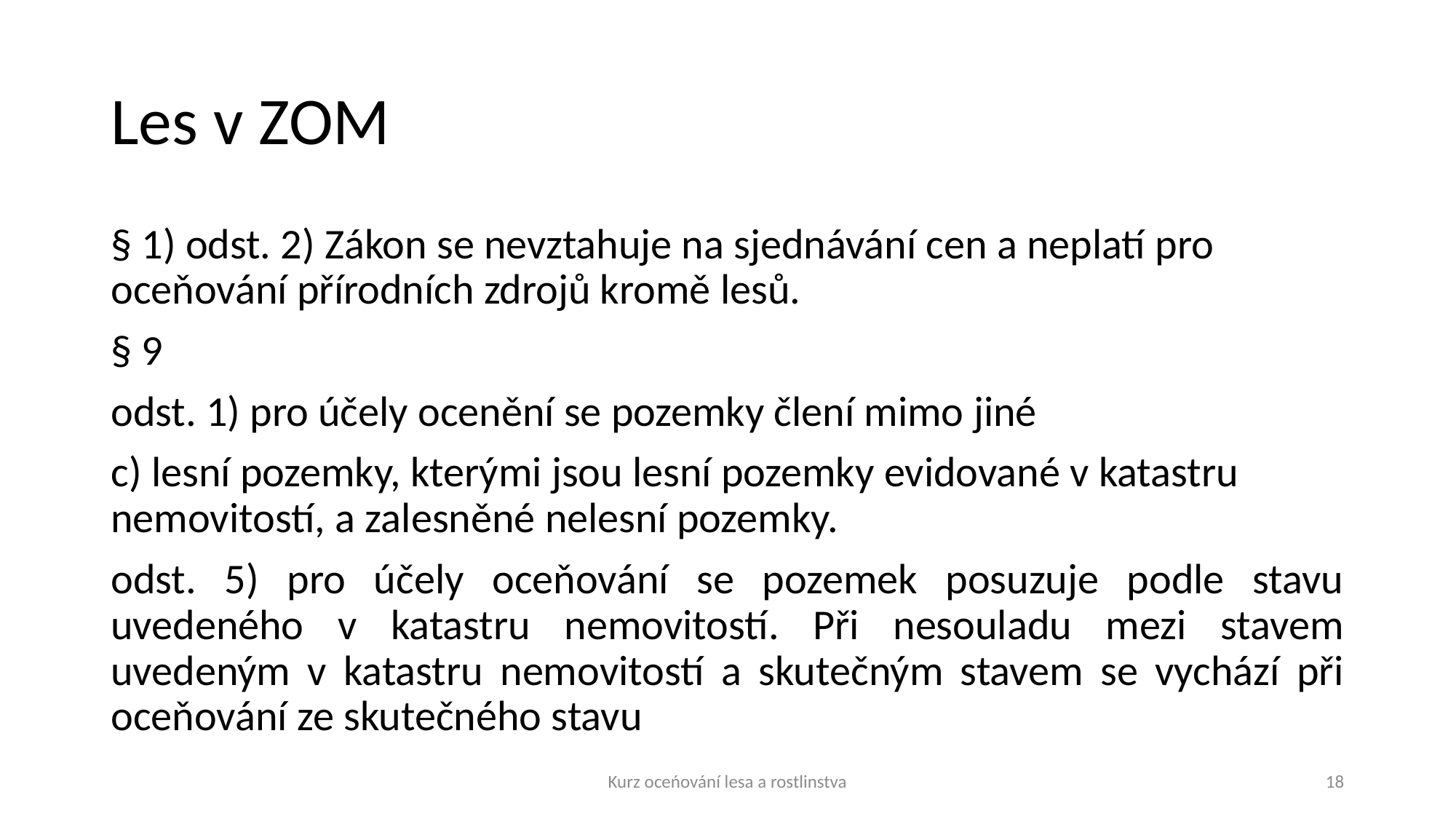

# Les v ZOM

§ 1) odst. 2) Zákon se nevztahuje na sjednávání cen a neplatí pro oceňování přírodních zdrojů kromě lesů.
§ 9
odst. 1) pro účely ocenění se pozemky člení mimo jiné
c) lesní pozemky, kterými jsou lesní pozemky evidované v katastru nemovitostí, a zalesněné nelesní pozemky.
odst. 5) pro účely oceňování se pozemek posuzuje podle stavu uvedeného v katastru nemovitostí. Při nesouladu mezi stavem uvedeným v katastru nemovitostí a skutečným stavem se vychází při oceňování ze skutečného stavu

Kurz oceńování lesa a rostlinstva
18